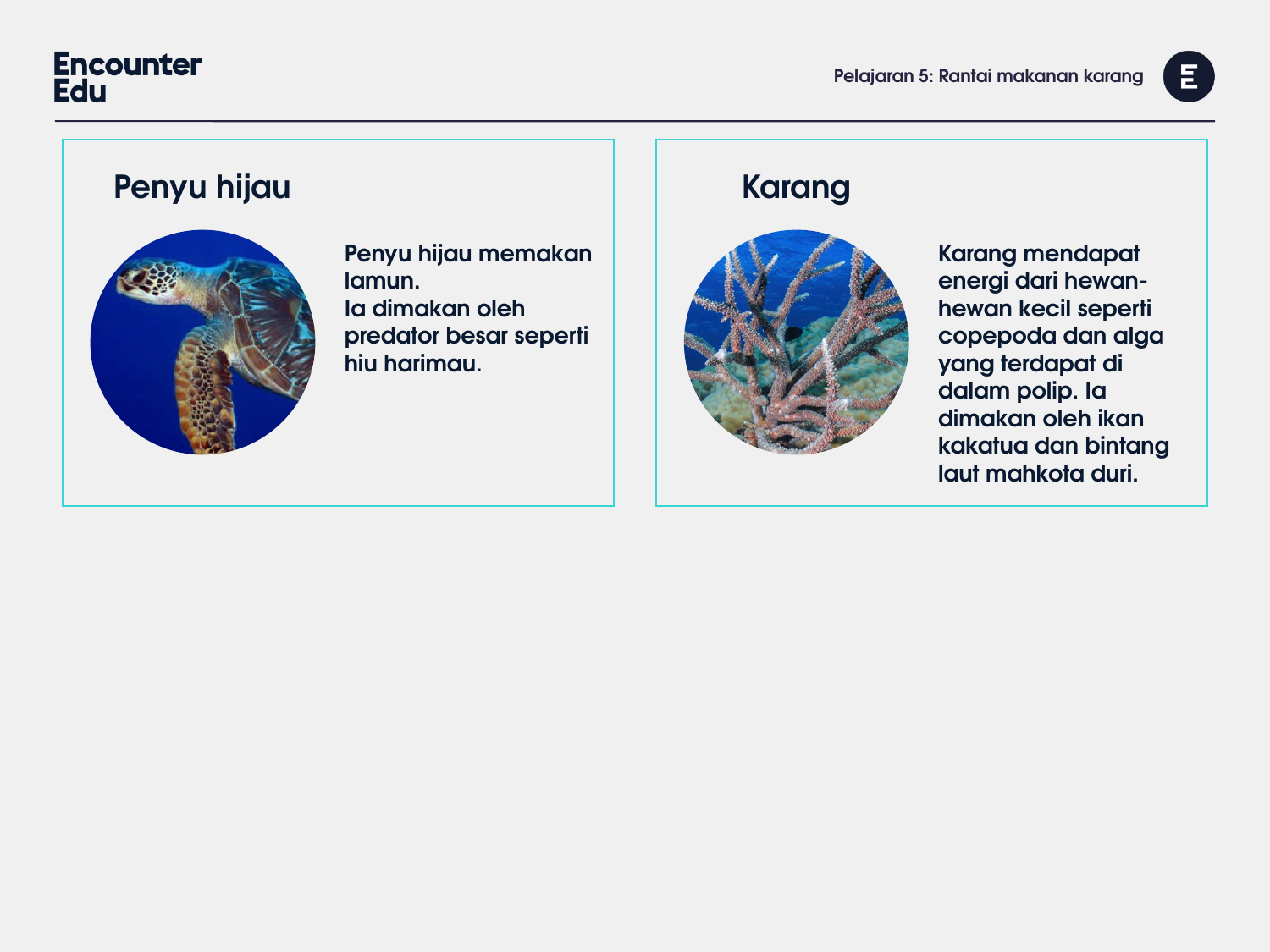

# Pelajaran 5: Rantai makanan karang

Penyu hijau
Karang

Penyu hijau memakan lamun.
Ia dimakan oleh predator besar seperti hiu harimau.
Karang mendapat energi dari hewan-hewan kecil seperti copepoda dan alga yang terdapat di dalam polip. Ia dimakan oleh ikan kakatua dan bintang laut mahkota duri.